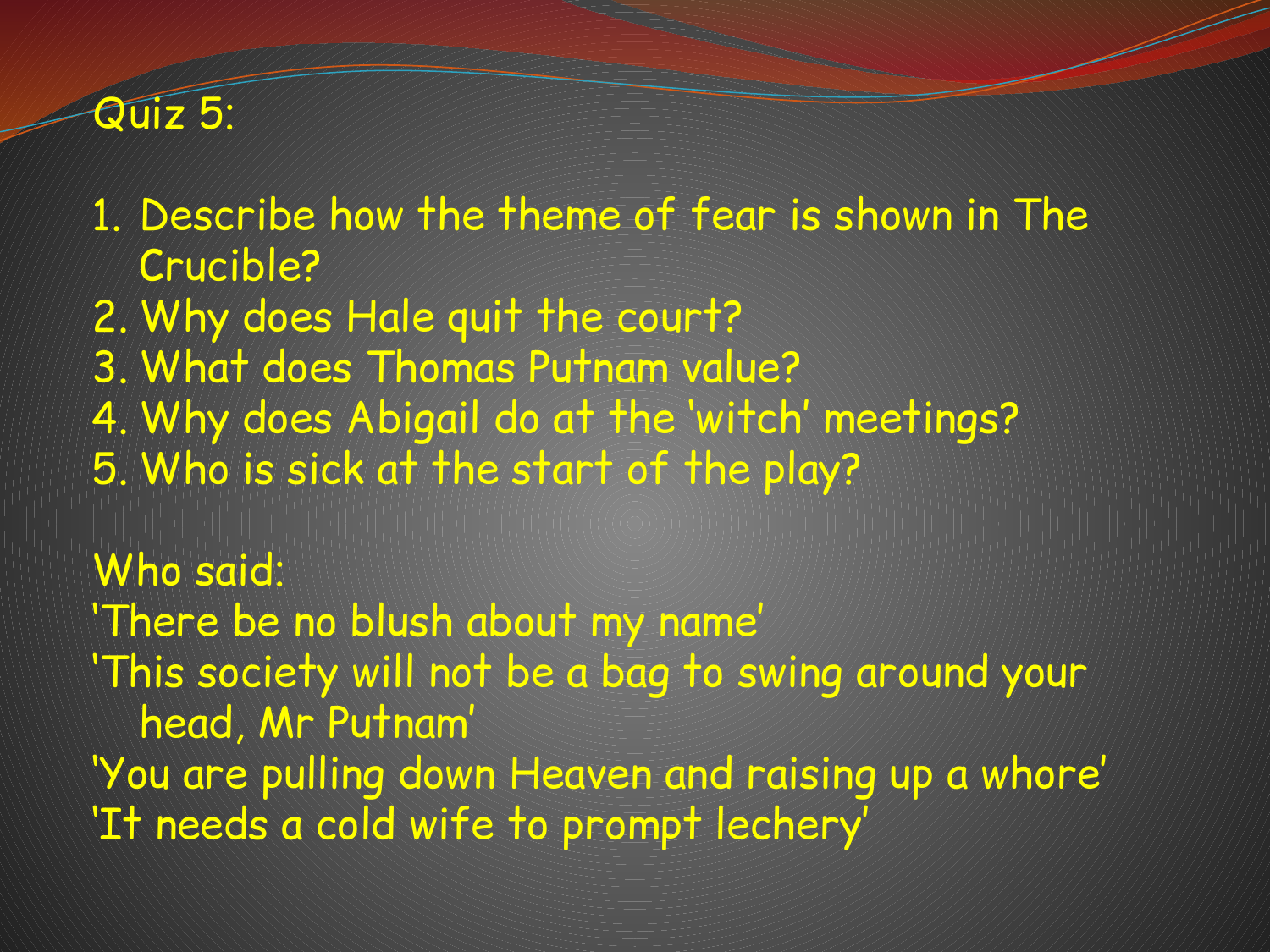

Quiz 5:

Describe how the theme of fear is shown in The Crucible?
Why does Hale quit the court?
What does Thomas Putnam value?
Why does Abigail do at the ‘witch’ meetings?
Who is sick at the start of the play?

Who said:
‘There be no blush about my name’
‘This society will not be a bag to swing around your head, Mr Putnam’
‘You are pulling down Heaven and raising up a whore’
‘It needs a cold wife to prompt lechery’